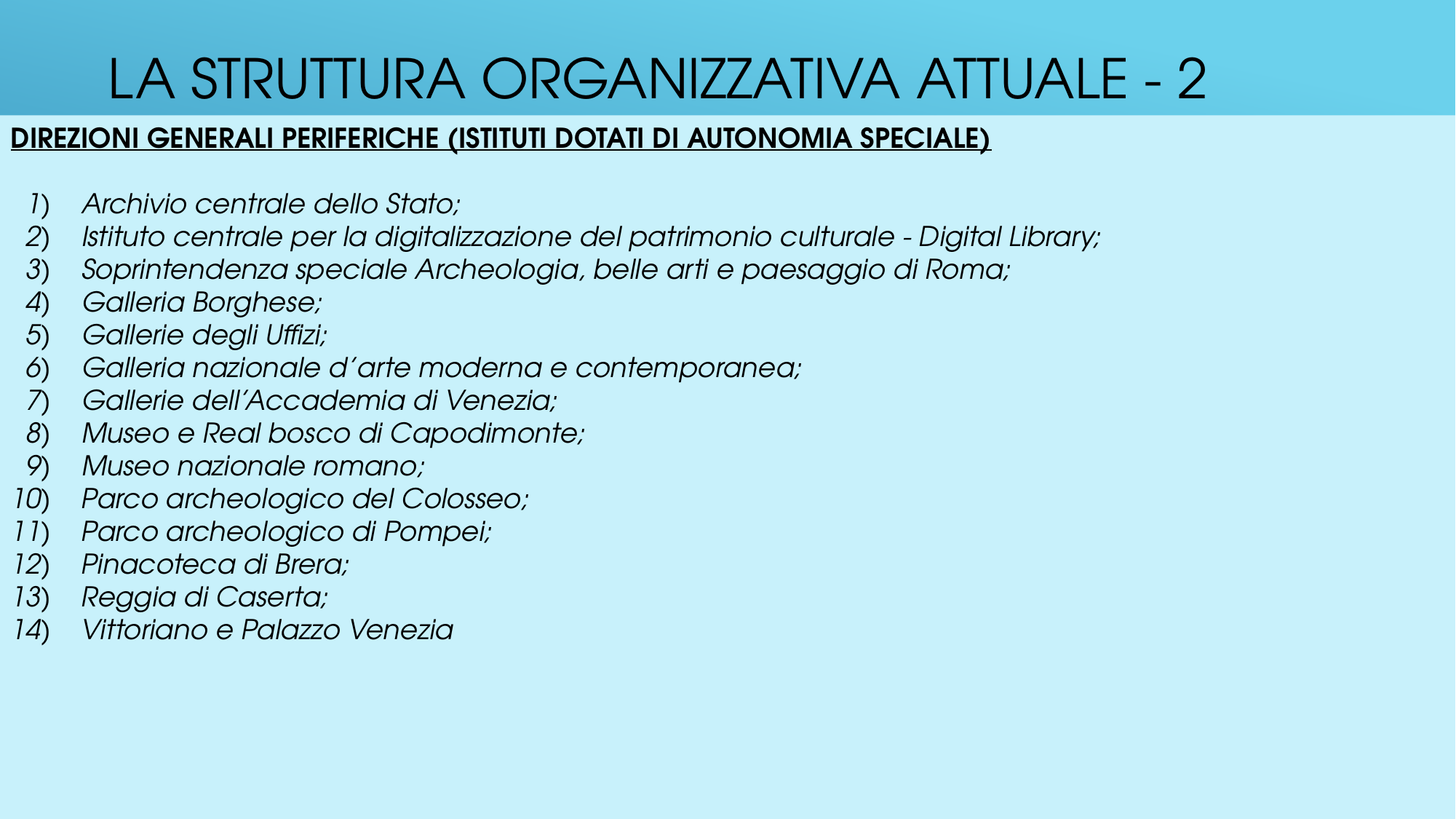

# LA STRUTTURA ORGANIZZATIVA ATTUALE - 2
direzioni generali periferiche (Istituti dotati di autonomia speciale)

  1)    Archivio centrale dello Stato;
  2)    Istituto centrale per la digitalizzazione del patrimonio culturale - Digital Library;
  3)    Soprintendenza speciale Archeologia, belle arti e paesaggio di Roma;
  4)    Galleria Borghese;
  5)    Gallerie degli Uffizi;
  6)    Galleria nazionale d’arte moderna e contemporanea;
  7)    Gallerie dell’Accademia di Venezia;
  8)    Museo e Real bosco di Capodimonte;
  9)    Museo nazionale romano;
10)    Parco archeologico del Colosseo;
11)    Parco archeologico di Pompei;
12)    Pinacoteca di Brera;
13)    Reggia di Caserta;
14)    Vittoriano e Palazzo Venezia